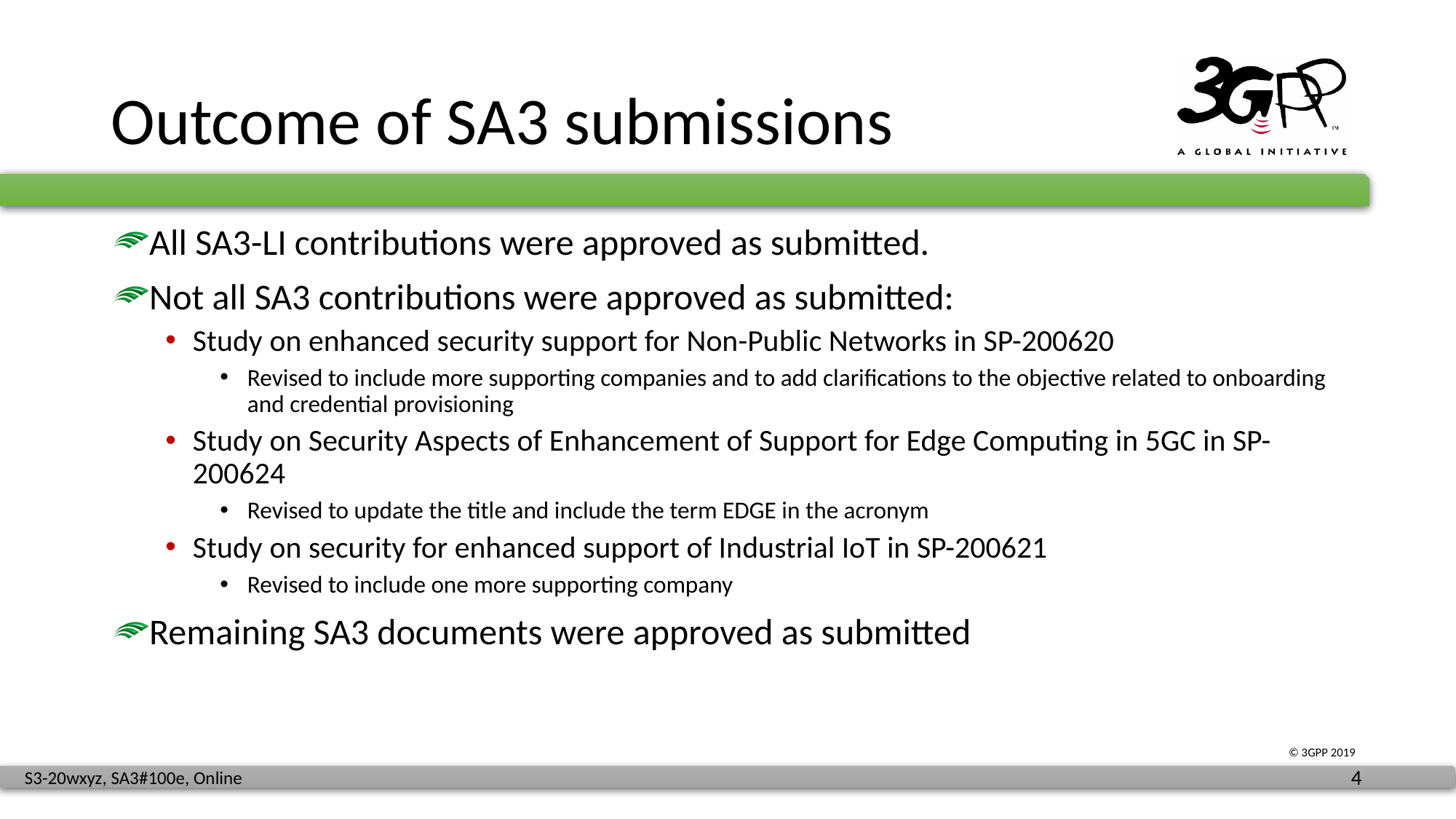

# Outcome of SA3 submissions
All SA3-LI contributions were approved as submitted.
Not all SA3 contributions were approved as submitted:
Study on enhanced security support for Non-Public Networks in SP-200620
Revised to include more supporting companies and to add clarifications to the objective related to onboarding and credential provisioning
Study on Security Aspects of Enhancement of Support for Edge Computing in 5GC in SP-200624
Revised to update the title and include the term EDGE in the acronym
Study on security for enhanced support of Industrial IoT in SP-200621
Revised to include one more supporting company
Remaining SA3 documents were approved as submitted